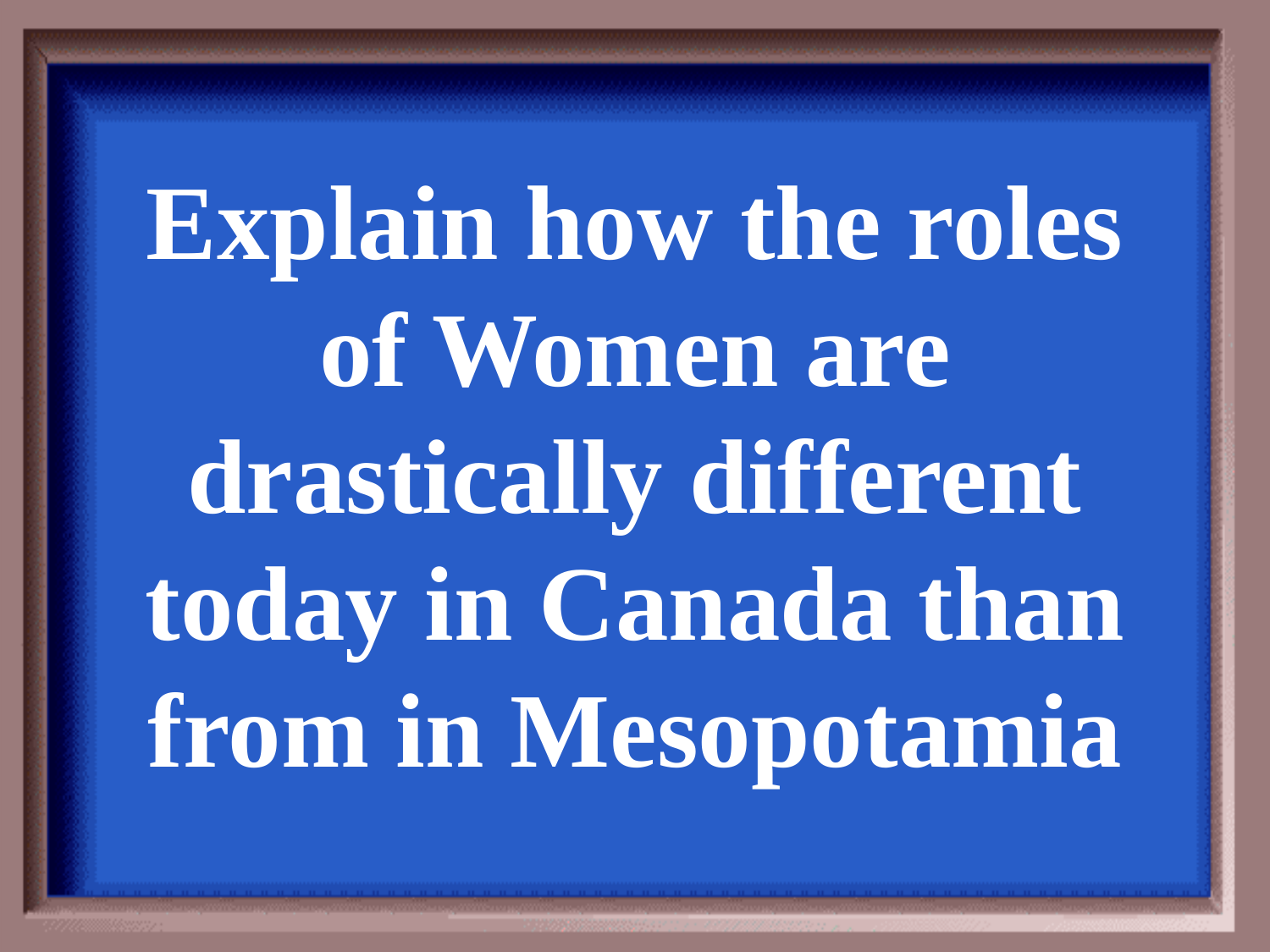

Explain how the roles of Women are drastically different today in Canada than from in Mesopotamia